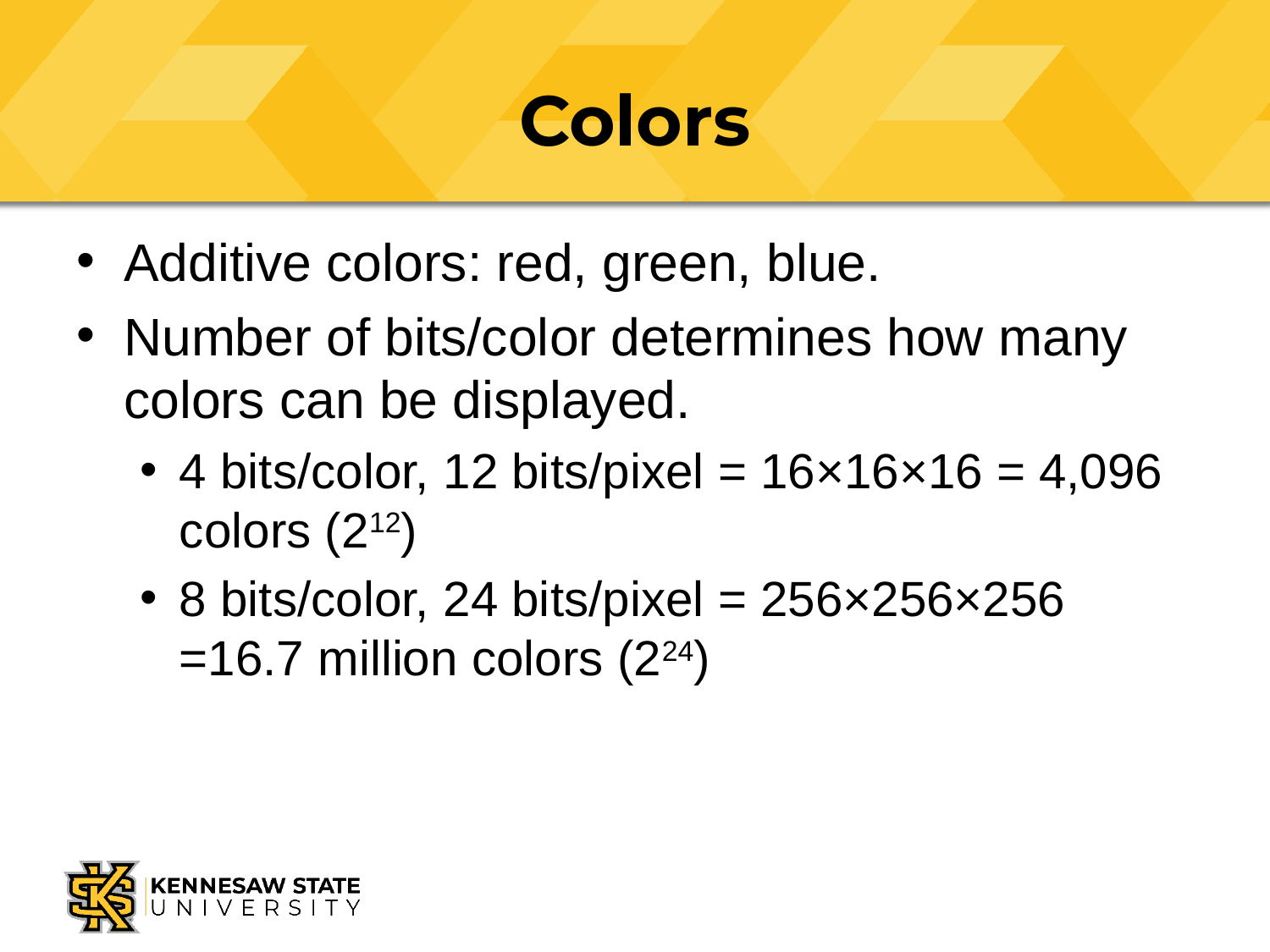

# Colors
Additive colors: red, green, blue.
Number of bits/color determines how many colors can be displayed.
4 bits/color, 12 bits/pixel = 16×16×16 = 4,096 colors (212)
8 bits/color, 24 bits/pixel = 256×256×256 =16.7 million colors (224)